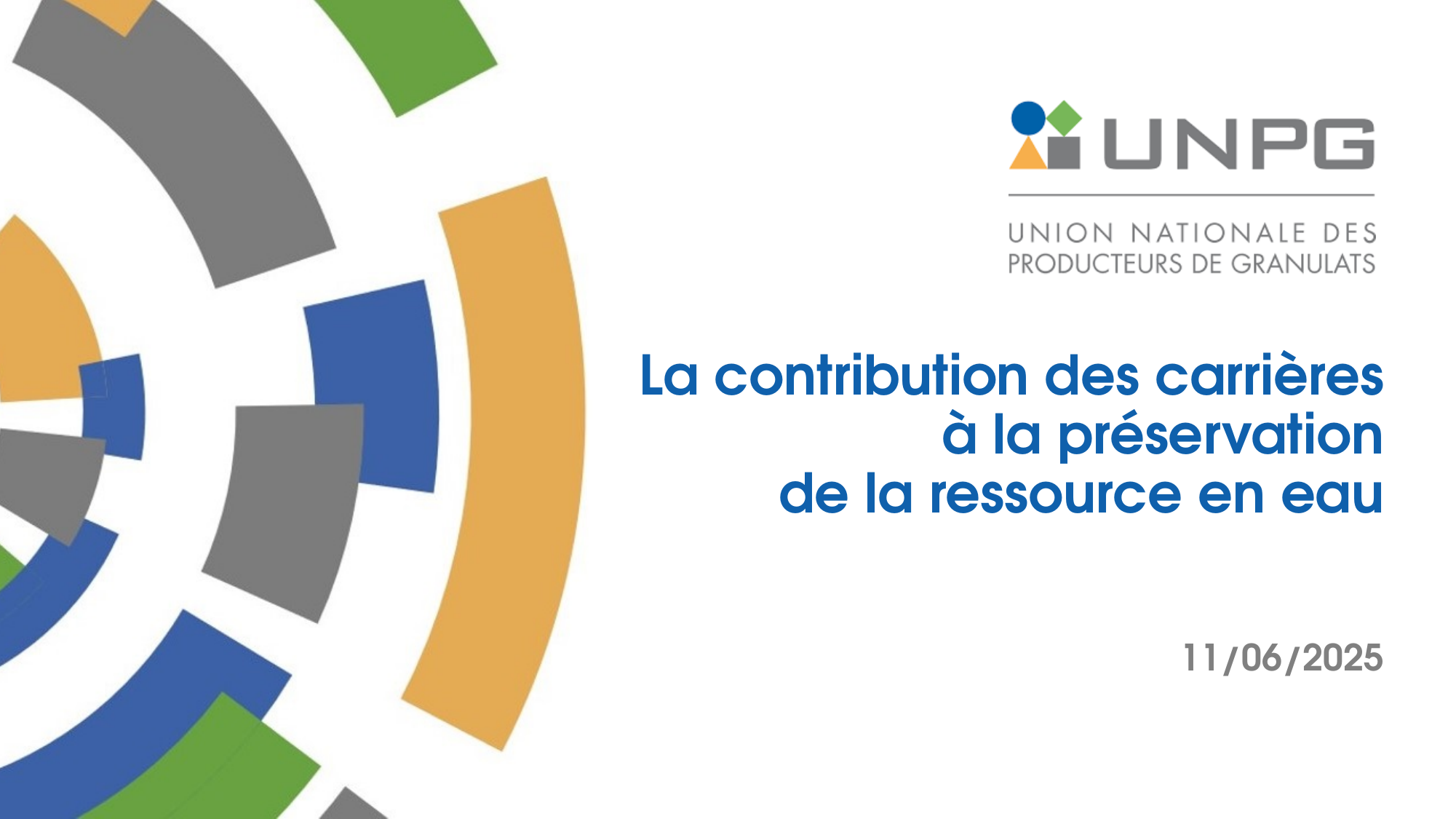

# La contribution des carrières à la préservation de la ressource en eau
11/06/2025